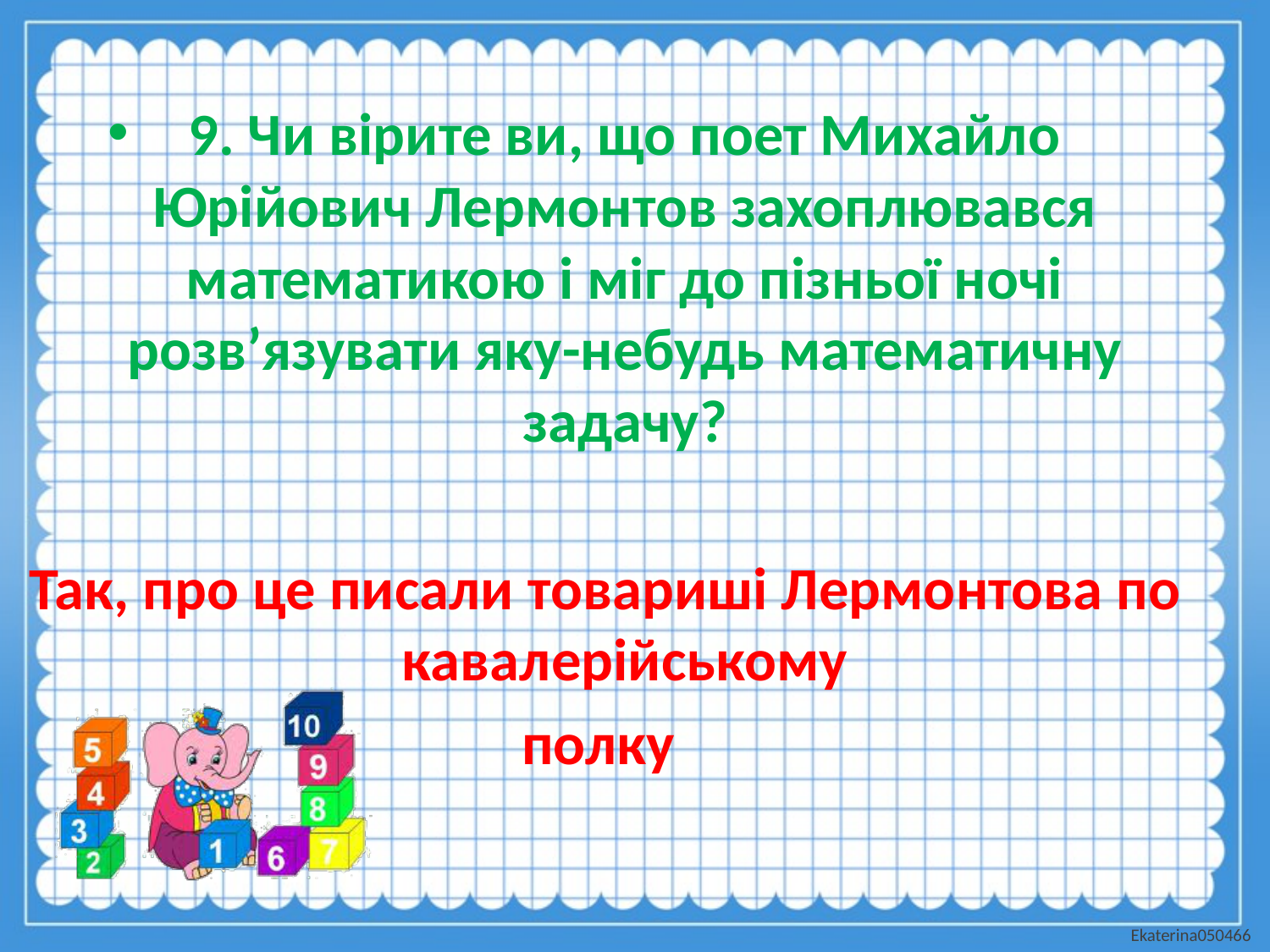

9. Чи вірите ви, що поет Михайло Юрійович Лермонтов захоплювався математикою і міг до пізньої ночі розвʼязувати яку-небудь математичну задачу?

Так, про це писали товариші Лермонтова по кавалерійському
полку